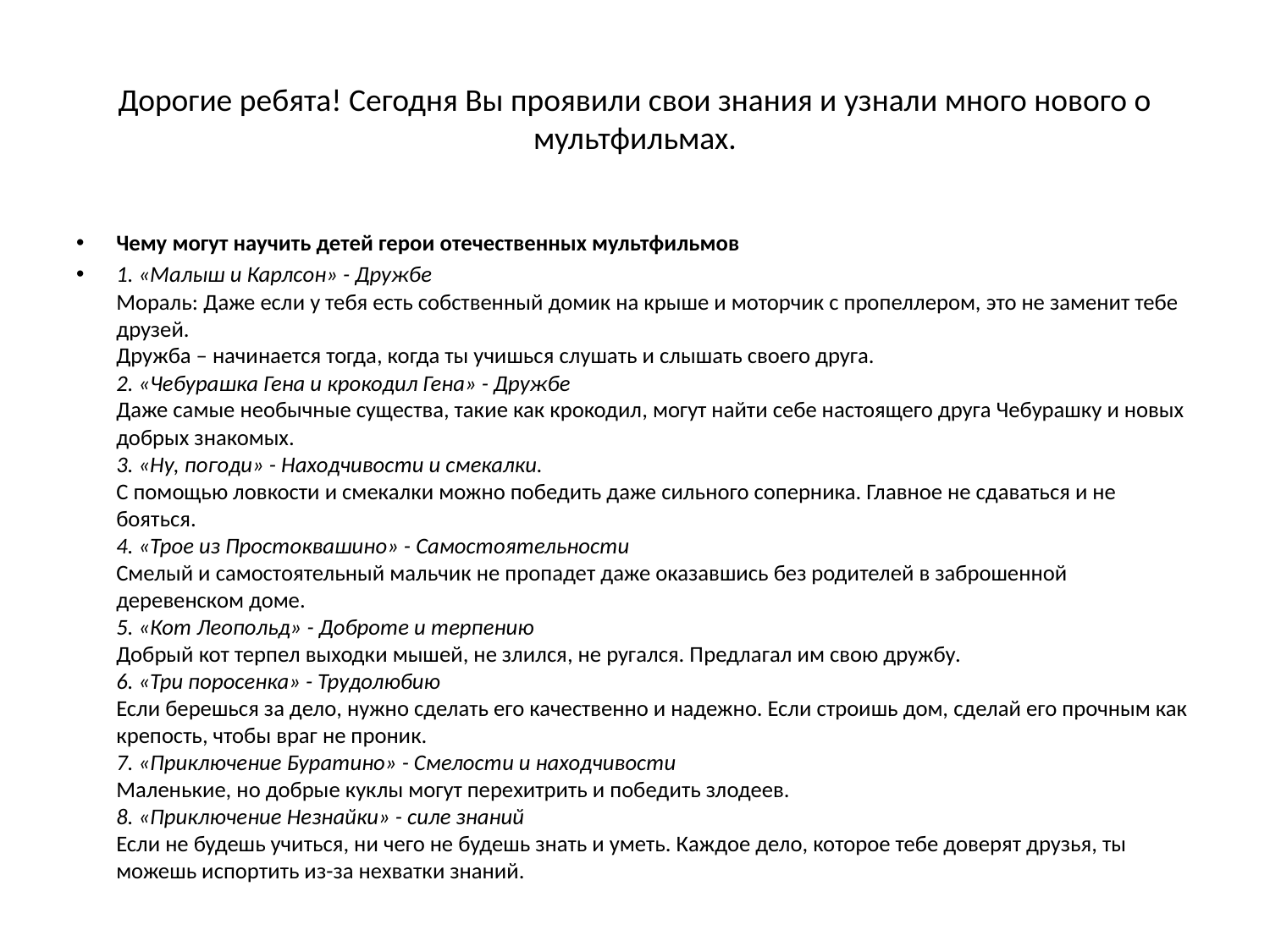

# Дорогие ребята! Сегодня Вы проявили свои знания и узнали много нового о мультфильмах.
Чему могут научить детей герои отечественных мультфильмов
1. «Малыш и Карлсон» - Дружбе
Мораль: Даже если у тебя есть собственный домик на крыше и моторчик с пропеллером, это не заменит тебе друзей. 
Дружба – начинается тогда, когда ты учишься слушать и слышать своего друга. 
2. «Чебурашка Гена и крокодил Гена» - Дружбе
Даже самые необычные существа, такие как крокодил, могут найти себе настоящего друга Чебурашку и новых добрых знакомых.
3. «Ну, погоди» - Находчивости и смекалки.
С помощью ловкости и смекалки можно победить даже сильного соперника. Главное не сдаваться и не бояться.
4. «Трое из Простоквашино» - Самостоятельности
Смелый и самостоятельный мальчик не пропадет даже оказавшись без родителей в заброшенной деревенском доме. 
5. «Кот Леопольд» - Доброте и терпению
Добрый кот терпел выходки мышей, не злился, не ругался. Предлагал им свою дружбу. 
6. «Три поросенка» - Трудолюбию
Если берешься за дело, нужно сделать его качественно и надежно. Если строишь дом, сделай его прочным как крепость, чтобы враг не проник. 
7. «Приключение Буратино» - Смелости и находчивости
Маленькие, но добрые куклы могут перехитрить и победить злодеев.
8. «Приключение Незнайки» - силе знаний
Если не будешь учиться, ни чего не будешь знать и уметь. Каждое дело, которое тебе доверят друзья, ты можешь испортить из-за нехватки знаний.